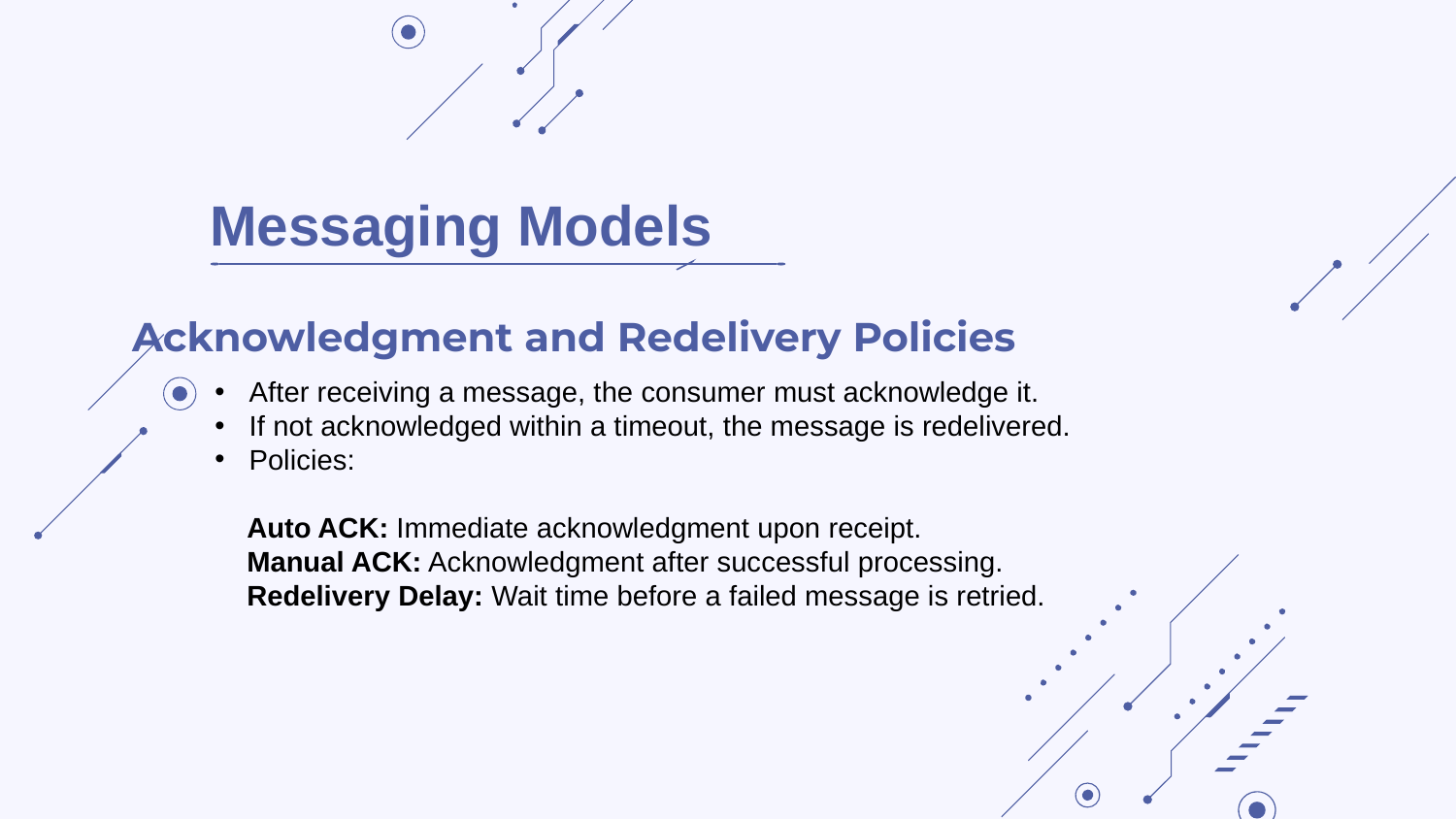

Messaging Models

# Acknowledgment and Redelivery Policies

After receiving a message, the consumer must acknowledge it.
If not acknowledged within a timeout, the message is redelivered.
Policies:

    Auto ACK: Immediate acknowledgment upon receipt.
    Manual ACK: Acknowledgment after successful processing.
    Redelivery Delay: Wait time before a failed message is retried.